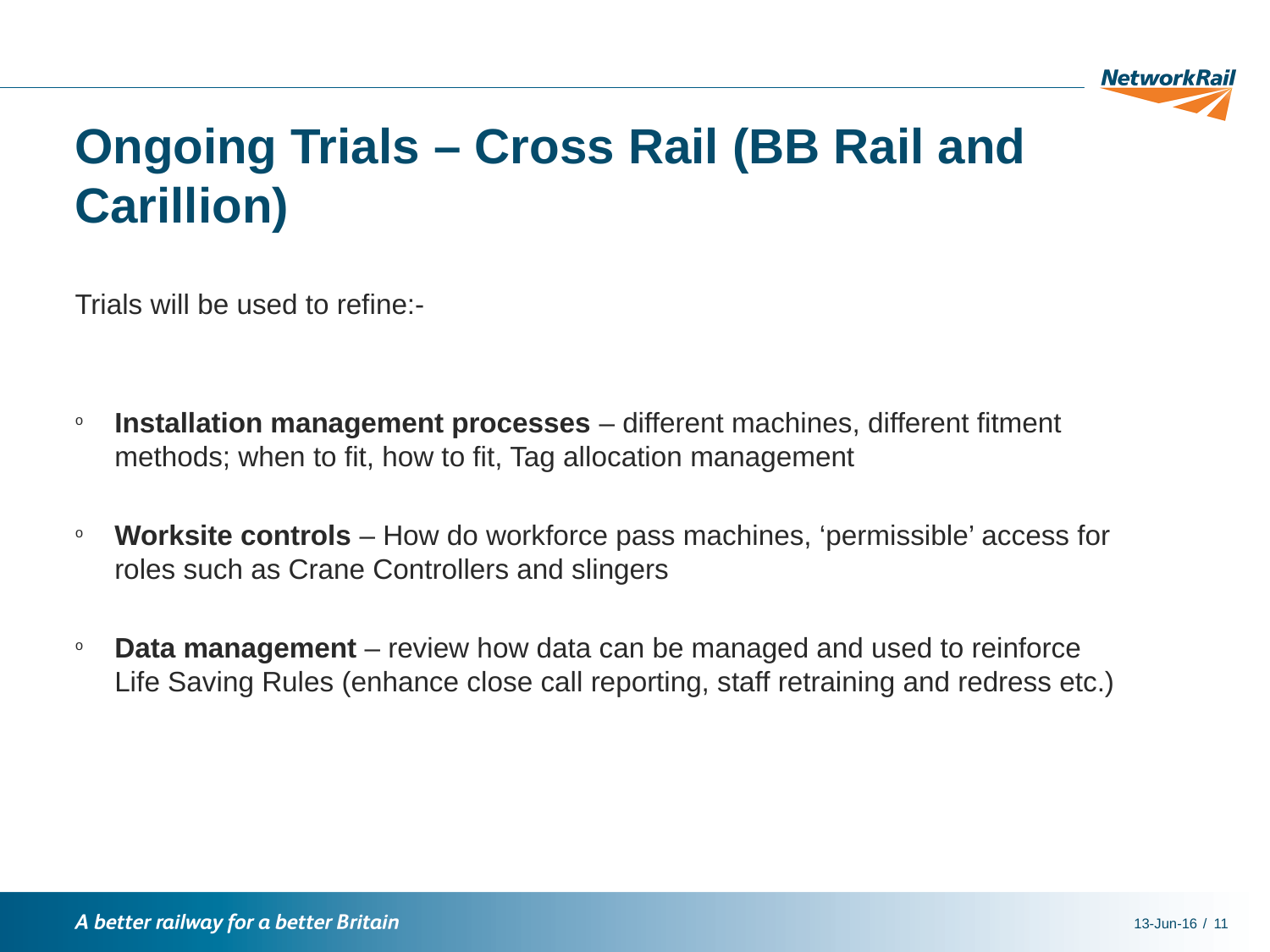

# Ongoing Trials – Cross Rail (BB Rail and Carillion)
Trials will be used to refine:-

Installation management processes – different machines, different fitment methods; when to fit, how to fit, Tag allocation management

Worksite controls – How do workforce pass machines, ‘permissible’ access for roles such as Crane Controllers and slingers

Data management – review how data can be managed and used to reinforce Life Saving Rules (enhance close call reporting, staff retraining and redress etc.)

13-Jun-16
11